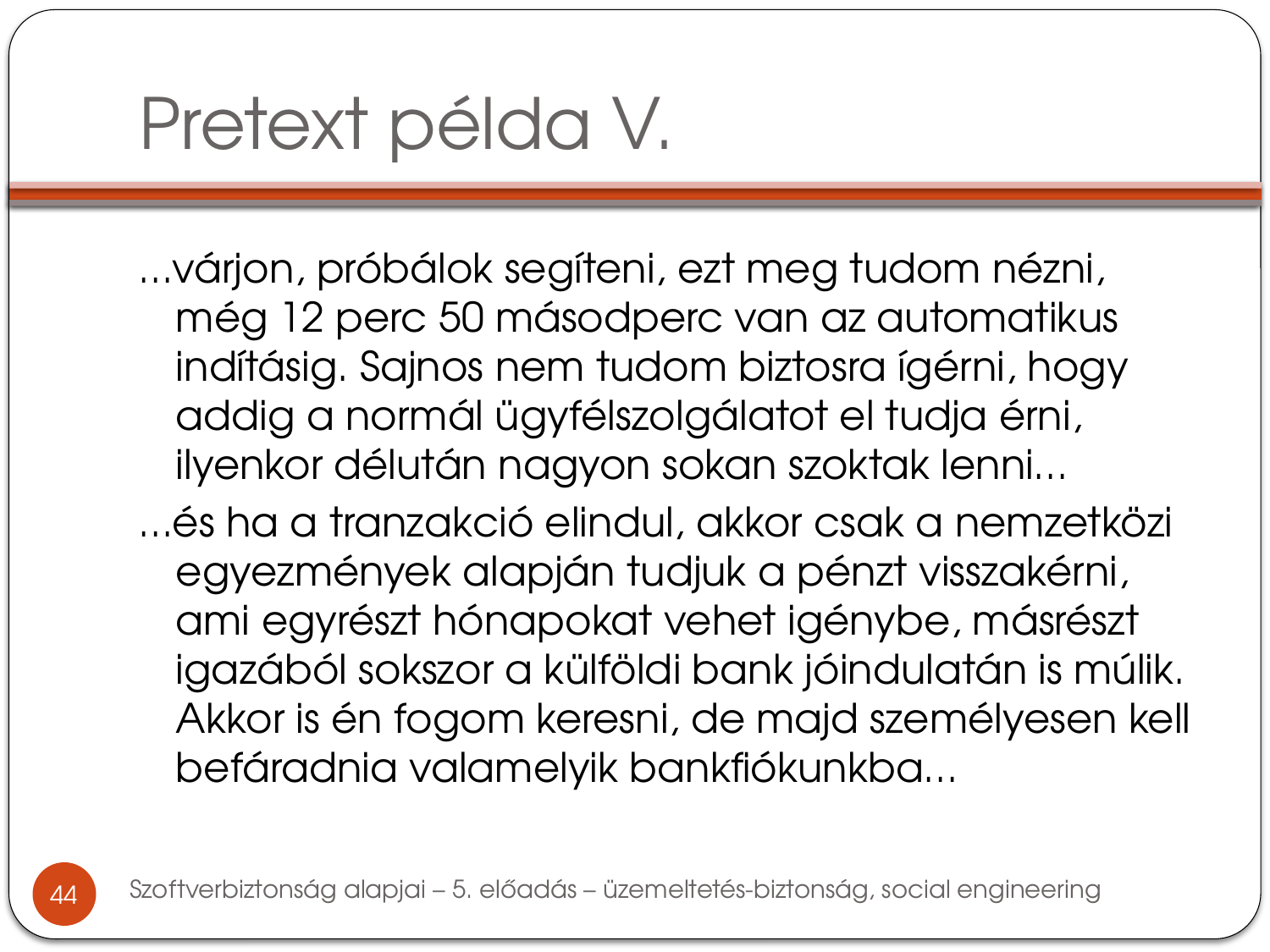

# Pretext példa V.
…várjon, próbálok segíteni, ezt meg tudom nézni, még 12 perc 50 másodperc van az automatikus indításig. Sajnos nem tudom biztosra ígérni, hogy addig a normál ügyfélszolgálatot el tudja érni, ilyenkor délután nagyon sokan szoktak lenni…
…és ha a tranzakció elindul, akkor csak a nemzetközi egyezmények alapján tudjuk a pénzt visszakérni, ami egyrészt hónapokat vehet igénybe, másrészt igazából sokszor a külföldi bank jóindulatán is múlik. Akkor is én fogom keresni, de majd személyesen kell befáradnia valamelyik bankfiókunkba…

Szoftverbiztonság alapjai – 5. előadás – üzemeltetés-biztonság, social engineering
44